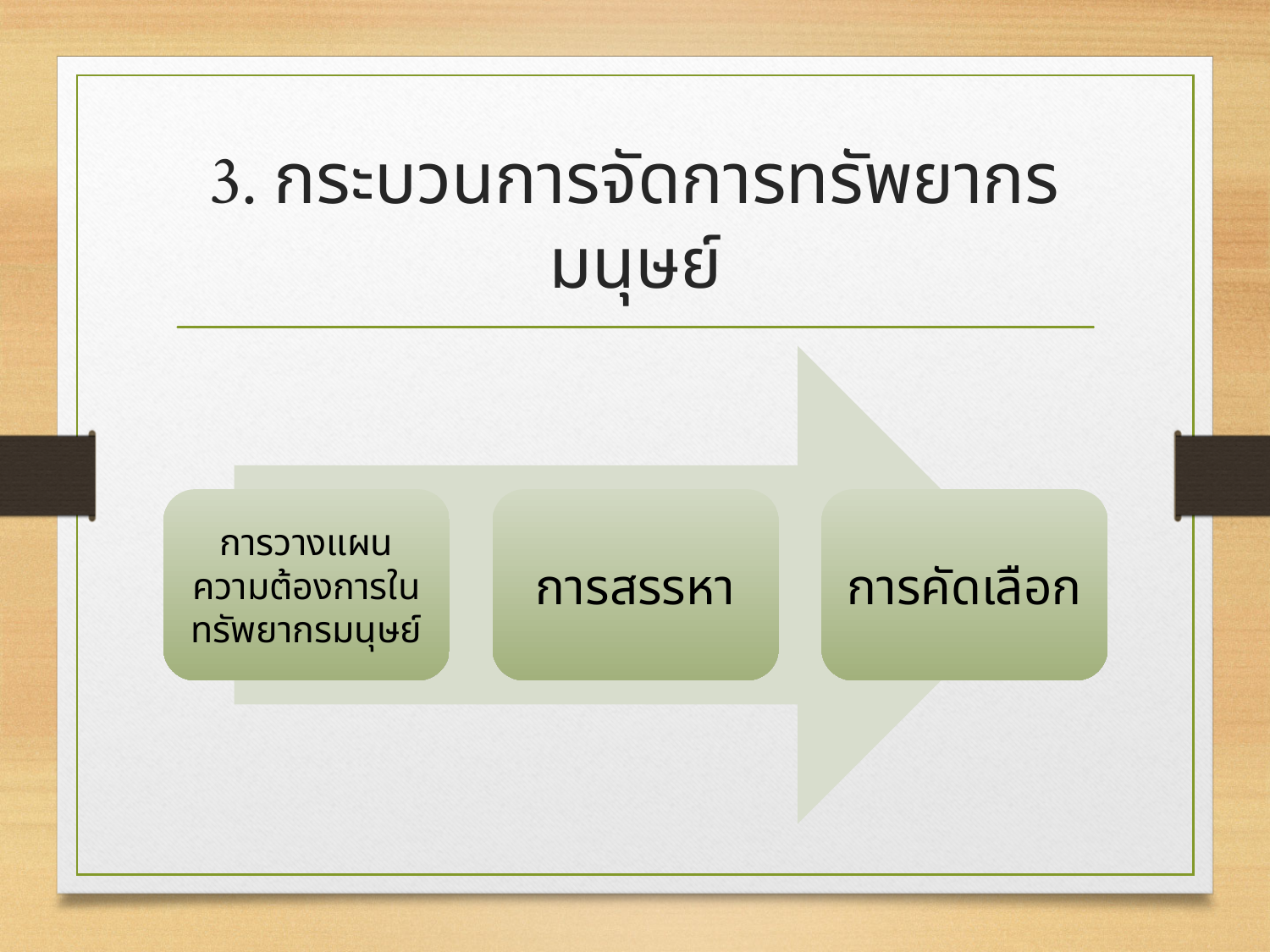

# 3. กระบวนการจัดการทรัพยากรมนุษย์
การวางแผนความต้องการในทรัพยากรมนุษย์
การสรรหา
การคัดเลือก